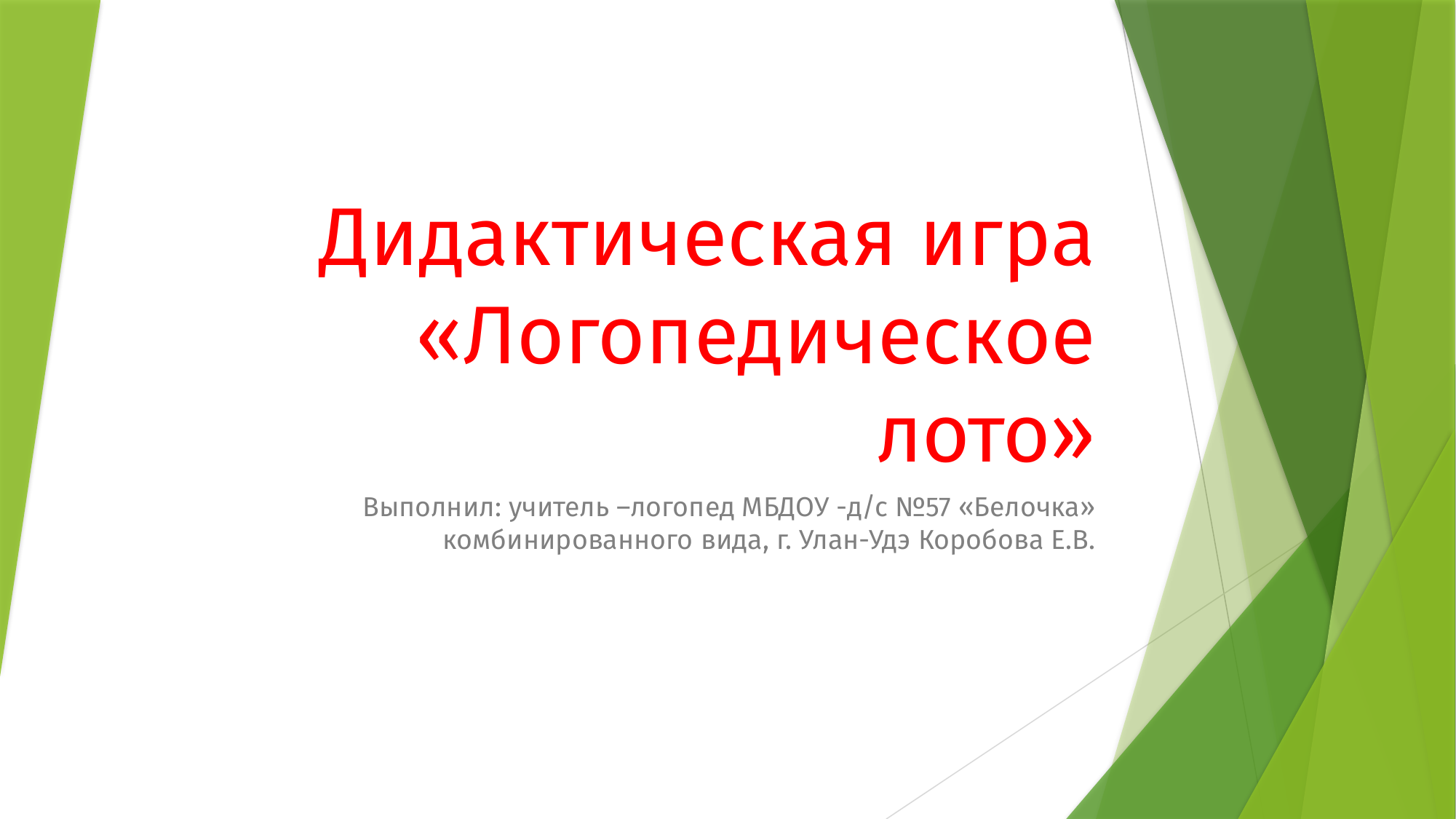

# Дидактическая игра «Логопедическое лото»
Выполнил: учитель –логопед МБДОУ -д/с №57 «Белочка» комбинированного вида, г. Улан-Удэ Коробова Е.В.